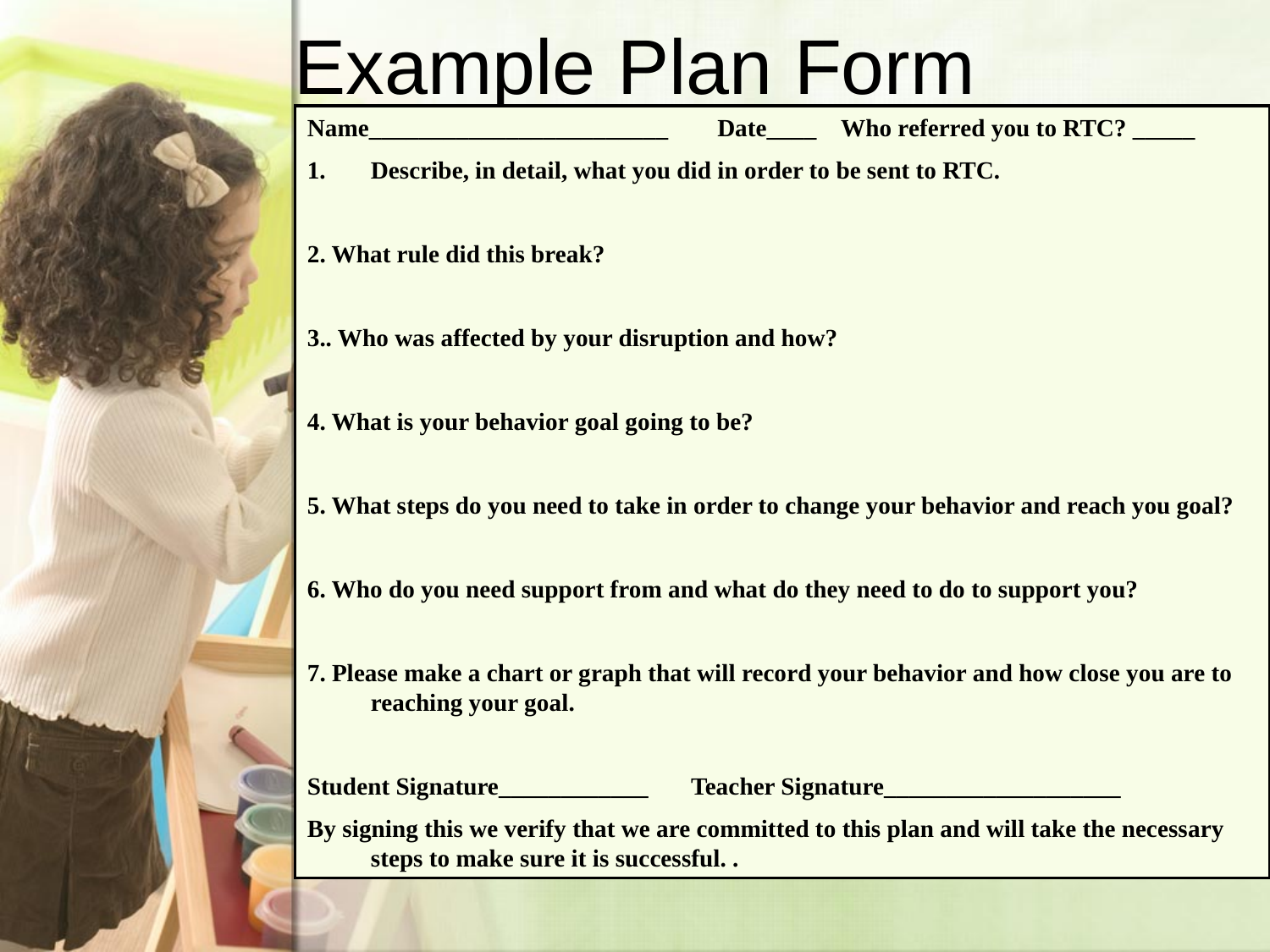

# Example Plan Form
Name________________________        Date____    Who referred you to RTC? _____
Describe, in detail, what you did in order to be sent to RTC.

2. What rule did this break?

3.. Who was affected by your disruption and how?

4. What is your behavior goal going to be?

5. What steps do you need to take in order to change your behavior and reach you goal?

6. Who do you need support from and what do they need to do to support you?

7. Please make a chart or graph that will record your behavior and how close you are to reaching your goal.

Student Signature____________       Teacher Signature___________________
By signing this we verify that we are committed to this plan and will take the necessary steps to make sure it is successful. .